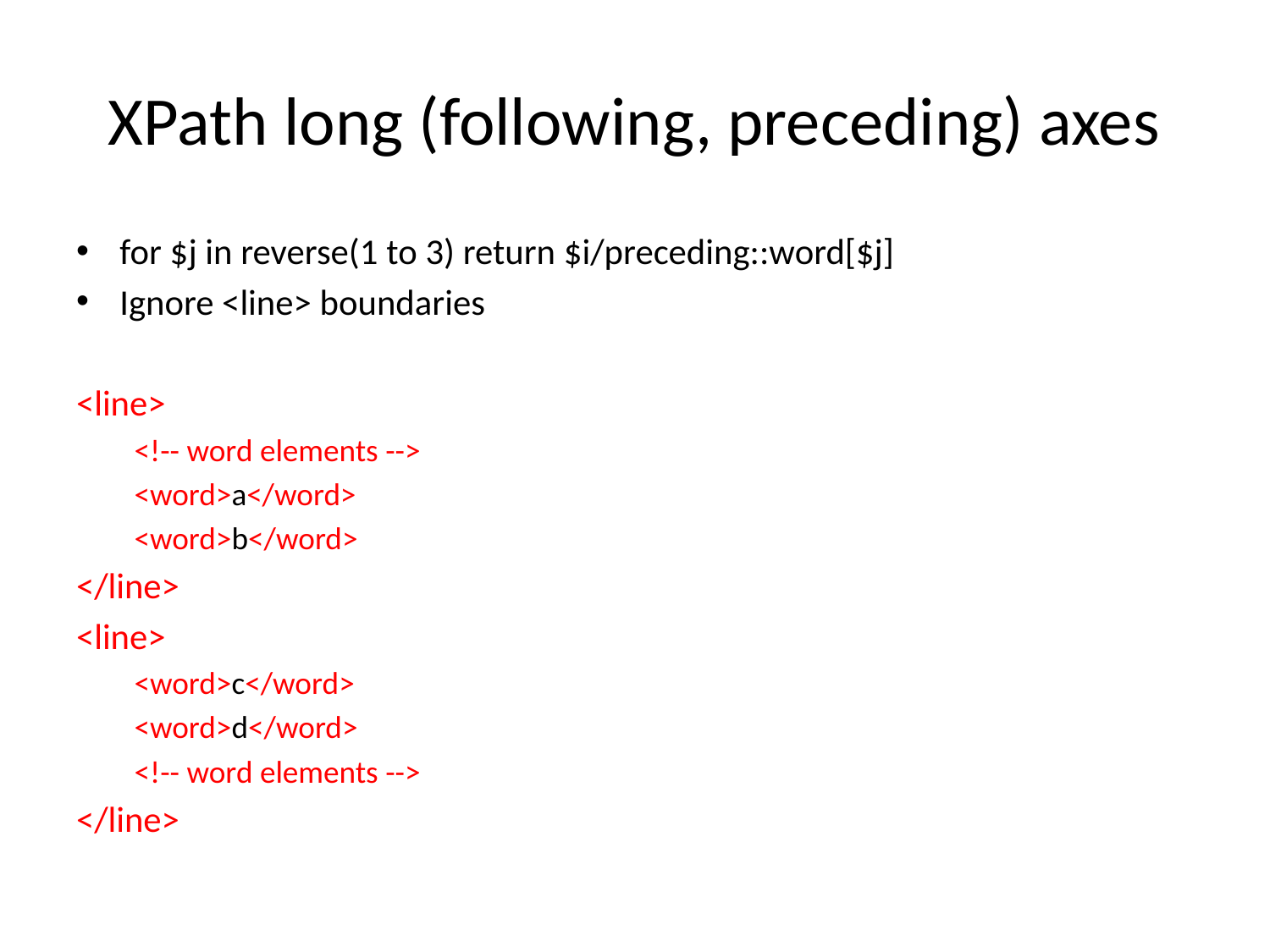

# XPath long (following, preceding) axes
for $j in reverse(1 to 3) return $i/preceding::word[$j]
Ignore <line> boundaries

<line>
<!-- word elements -->
<word>a</word>
<word>b</word>
</line>
<line>
<word>c</word>
<word>d</word>
<!-- word elements -->
</line>